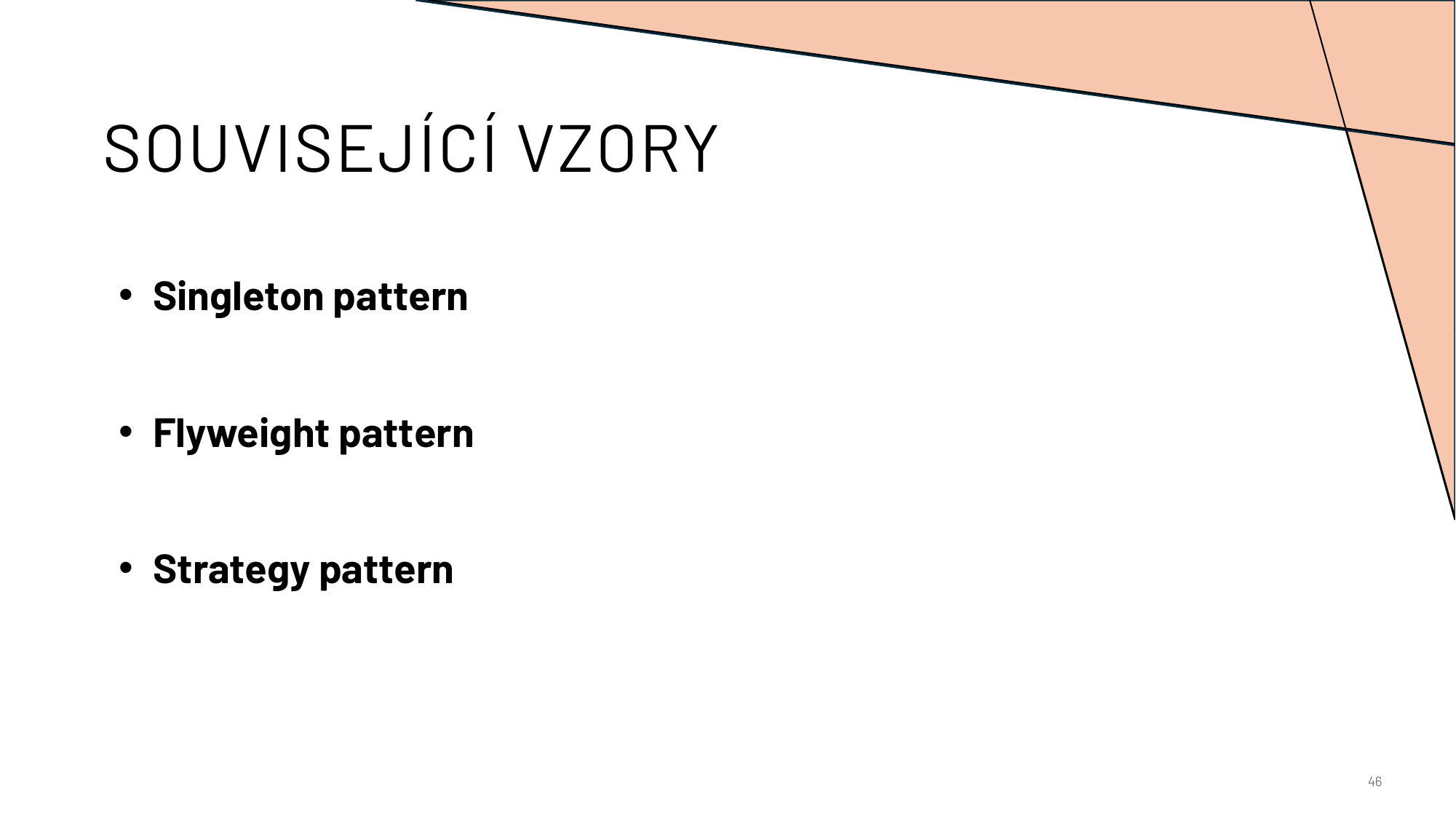

# SOUVISEJÍCÍ VZORY

Singleton pattern

Flyweight pattern

Strategy pattern

46